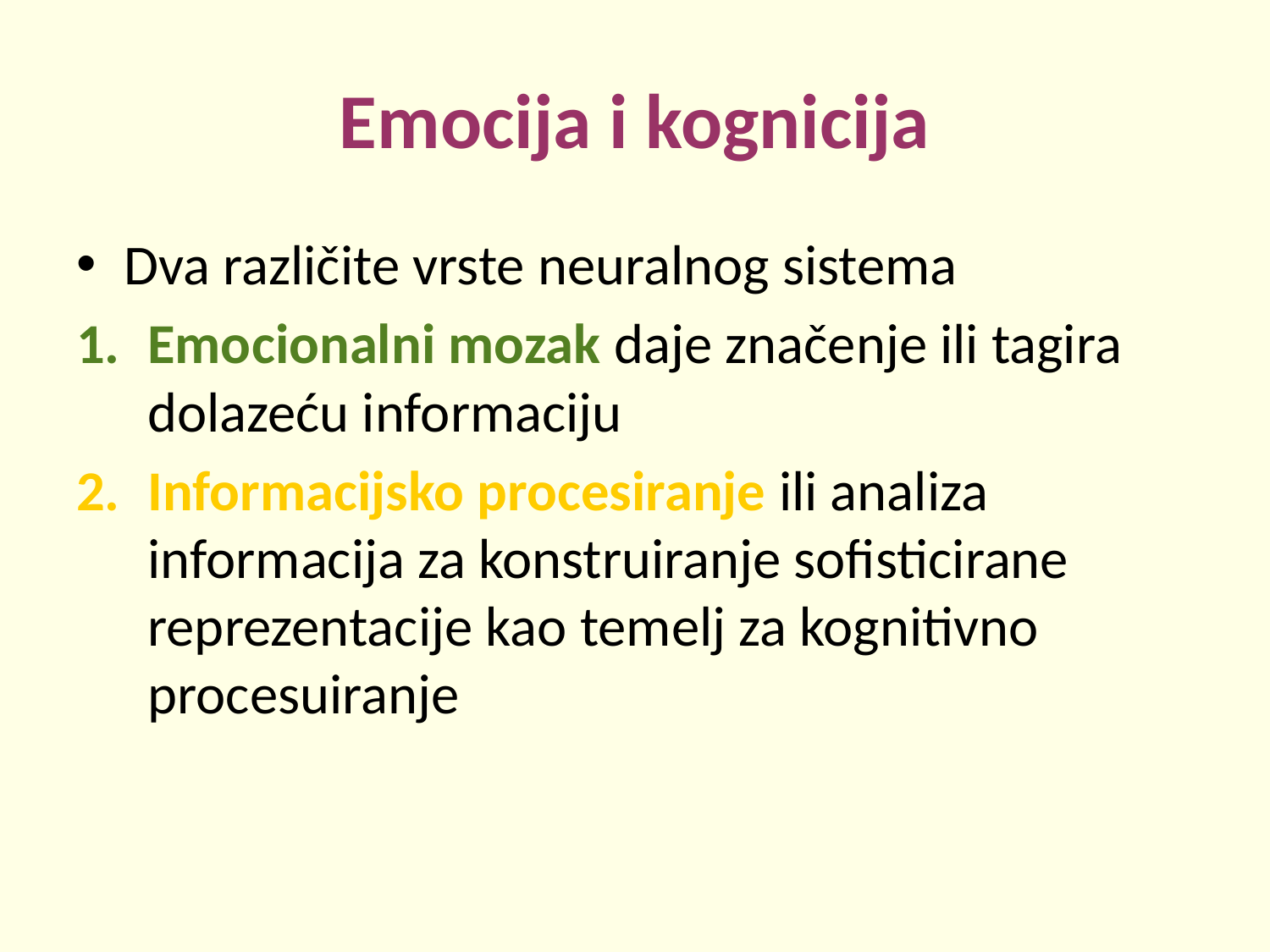

# Emocija i kognicija
Dva različite vrste neuralnog sistema
Emocionalni mozak daje značenje ili tagira dolazeću informaciju
Informacijsko procesiranje ili analiza informacija za konstruiranje sofisticirane reprezentacije kao temelj za kognitivno procesuiranje